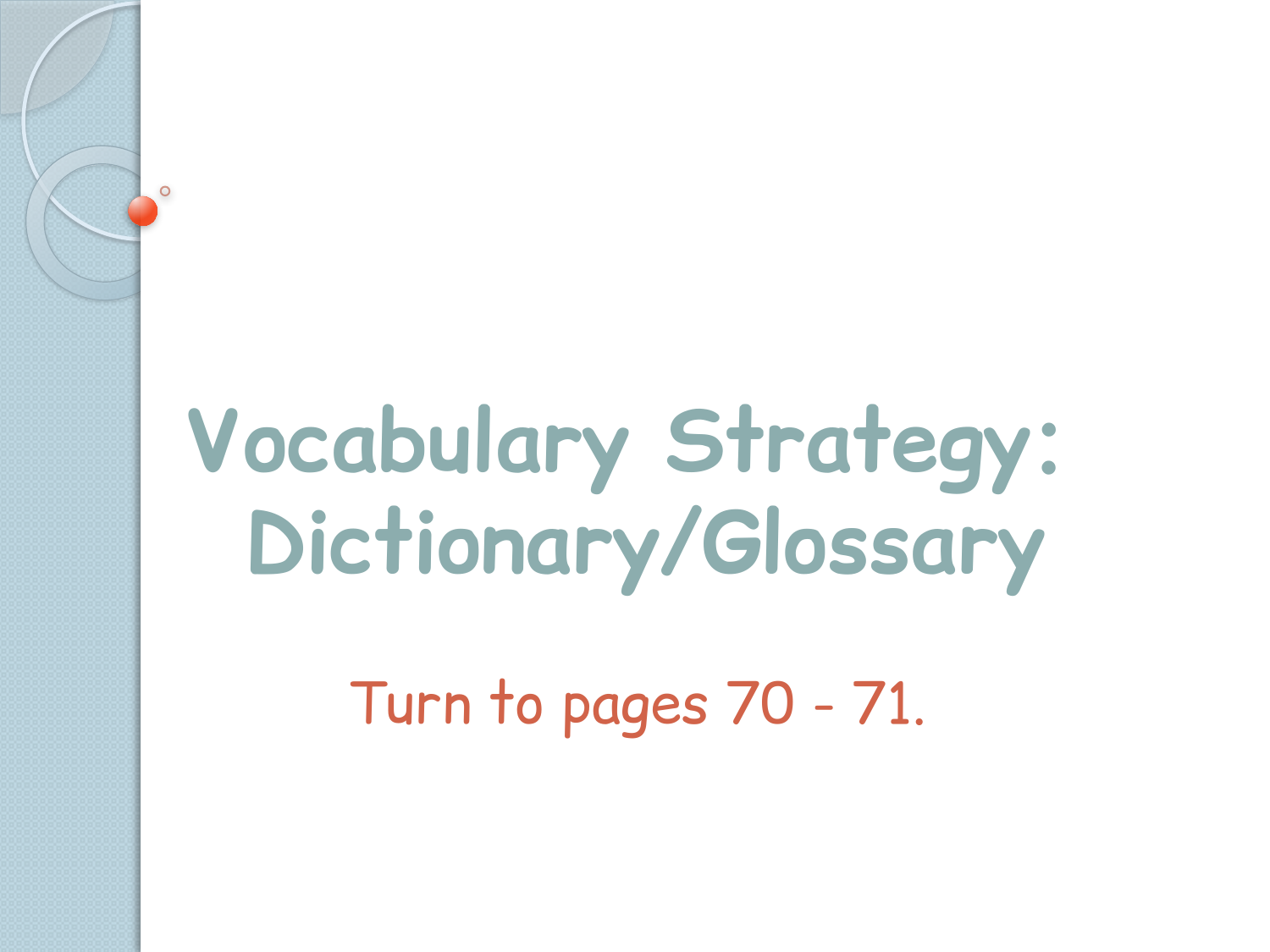

# Vocabulary Strategy: Dictionary/Glossary
Turn to pages 70 - 71.